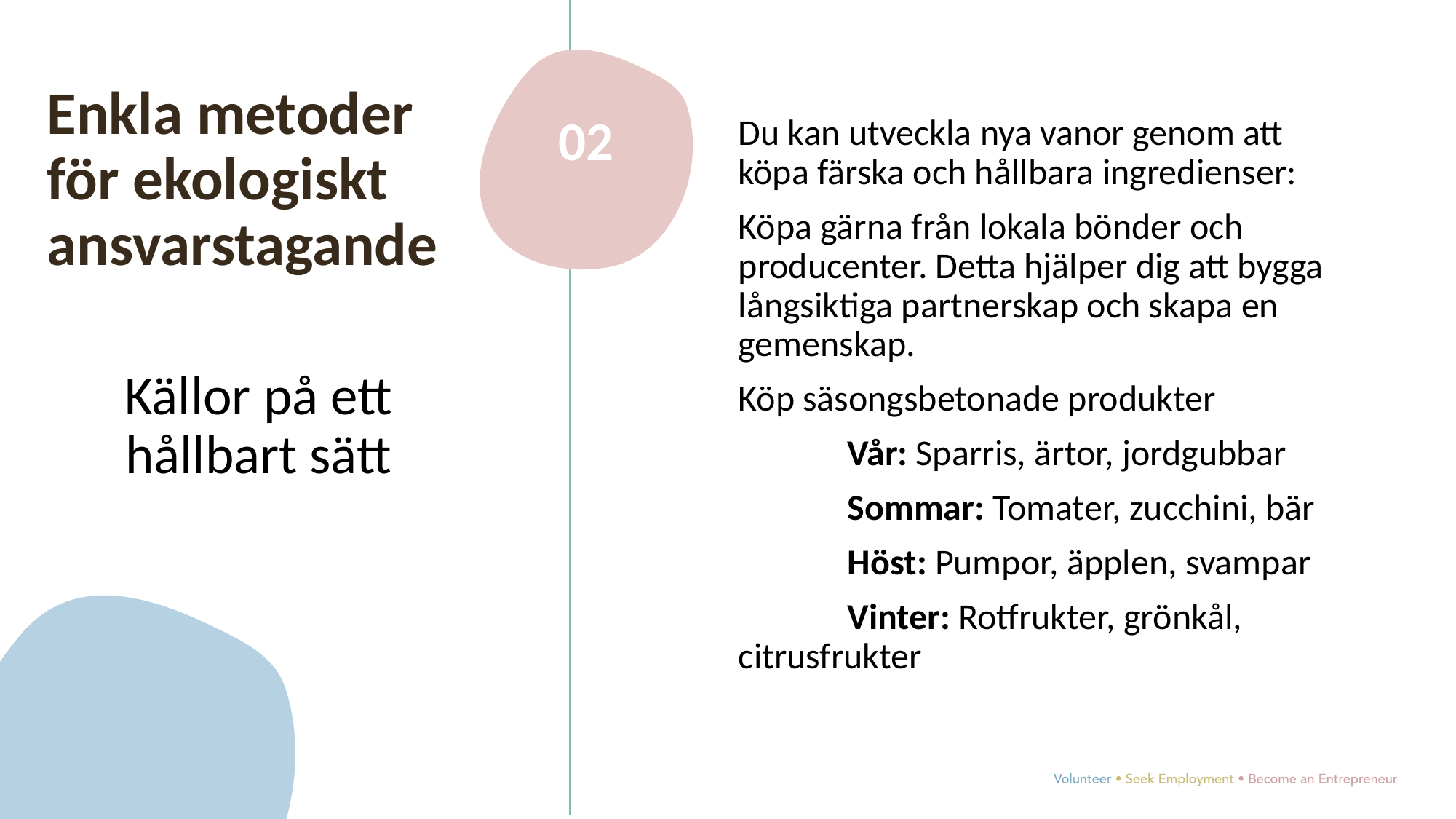

Enkla metoder för ekologiskt ansvarstagande

Källor på ett hållbart sätt
02
Du kan utveckla nya vanor genom att köpa färska och hållbara ingredienser:
Köpa gärna från lokala bönder och producenter. Detta hjälper dig att bygga långsiktiga partnerskap och skapa en gemenskap.
Köp säsongsbetonade produkter
	Vår: Sparris, ärtor, jordgubbar
	Sommar: Tomater, zucchini, bär
	Höst: Pumpor, äpplen, svampar
	Vinter: Rotfrukter, grönkål, 	citrusfrukter